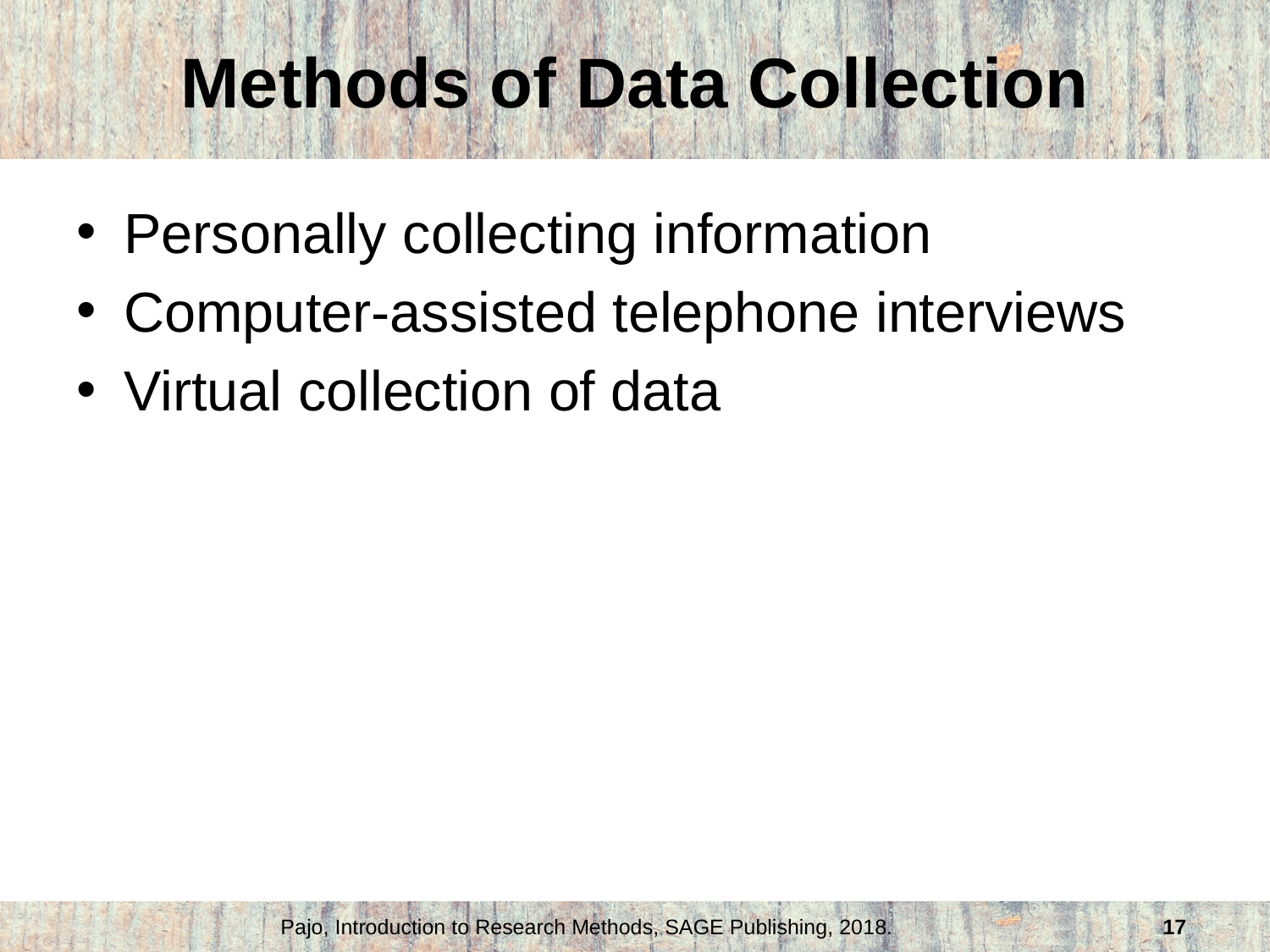

# Methods of Data Collection
Personally collecting information
Computer-assisted telephone interviews
Virtual collection of data
Pajo, Introduction to Research Methods, SAGE Publishing, 2018.
17